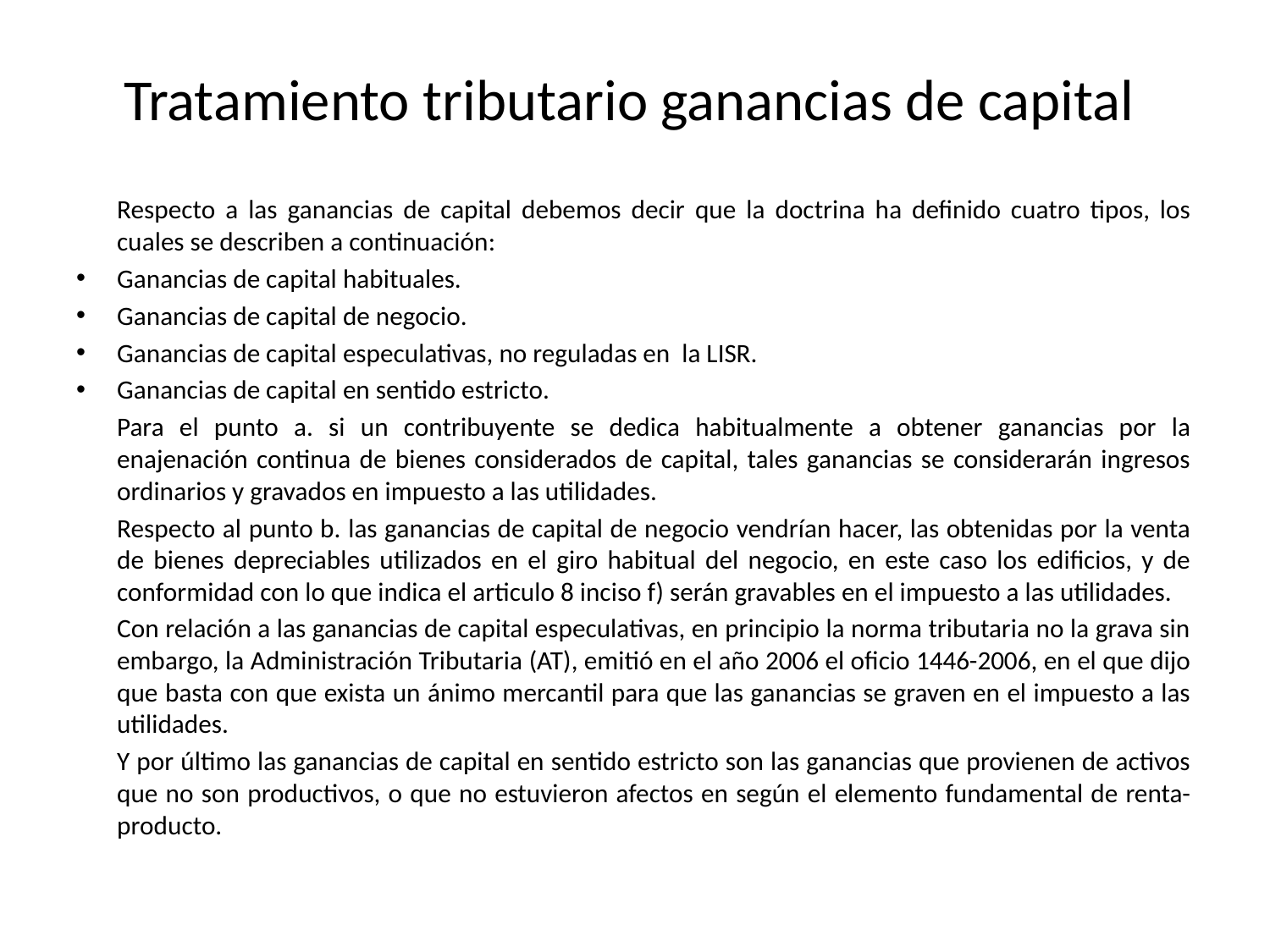

# Tratamiento tributario ganancias de capital
	Respecto a las ganancias de capital debemos decir que la doctrina ha definido cuatro tipos, los cuales se describen a continuación:
Ganancias de capital habituales.
Ganancias de capital de negocio.
Ganancias de capital especulativas, no reguladas en  la LISR.
Ganancias de capital en sentido estricto.
	Para el punto a. si un contribuyente se dedica habitualmente a obtener ganancias por la enajenación continua de bienes considerados de capital, tales ganancias se considerarán ingresos ordinarios y gravados en impuesto a las utilidades.
	Respecto al punto b. las ganancias de capital de negocio vendrían hacer, las obtenidas por la venta de bienes depreciables utilizados en el giro habitual del negocio, en este caso los edificios, y de conformidad con lo que indica el articulo 8 inciso f) serán gravables en el impuesto a las utilidades.
	Con relación a las ganancias de capital especulativas, en principio la norma tributaria no la grava sin embargo, la Administración Tributaria (AT), emitió en el año 2006 el oficio 1446-2006, en el que dijo que basta con que exista un ánimo mercantil para que las ganancias se graven en el impuesto a las utilidades.
	Y por último las ganancias de capital en sentido estricto son las ganancias que provienen de activos que no son productivos, o que no estuvieron afectos en según el elemento fundamental de renta-producto.